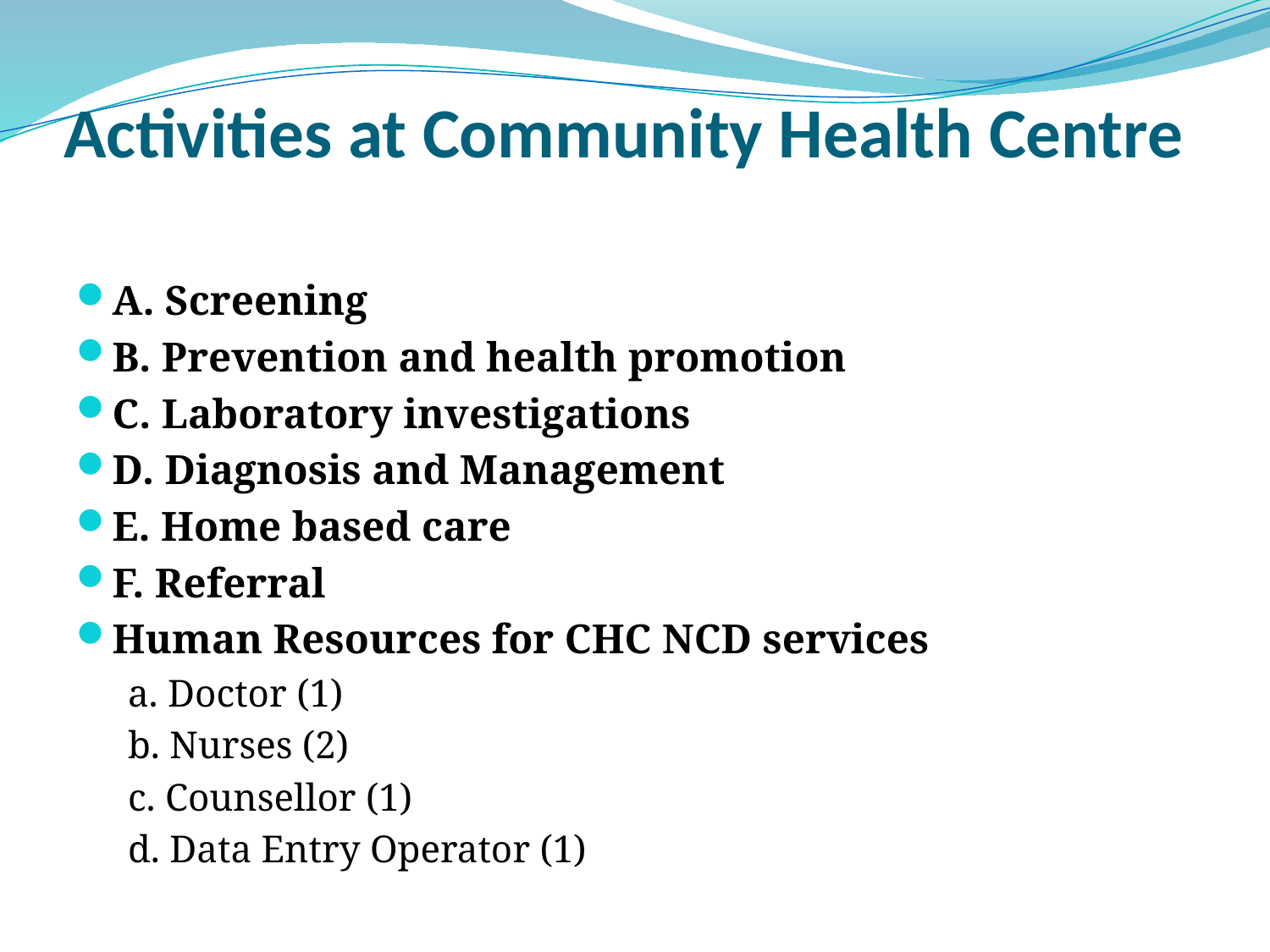

# Activities at Community Health Centre
A. Screening
B. Prevention and health promotion
C. Laboratory investigations
D. Diagnosis and Management
E. Home based care
F. Referral
Human Resources for CHC NCD services
a. Doctor (1)
b. Nurses (2)
c. Counsellor (1)
d. Data Entry Operator (1)